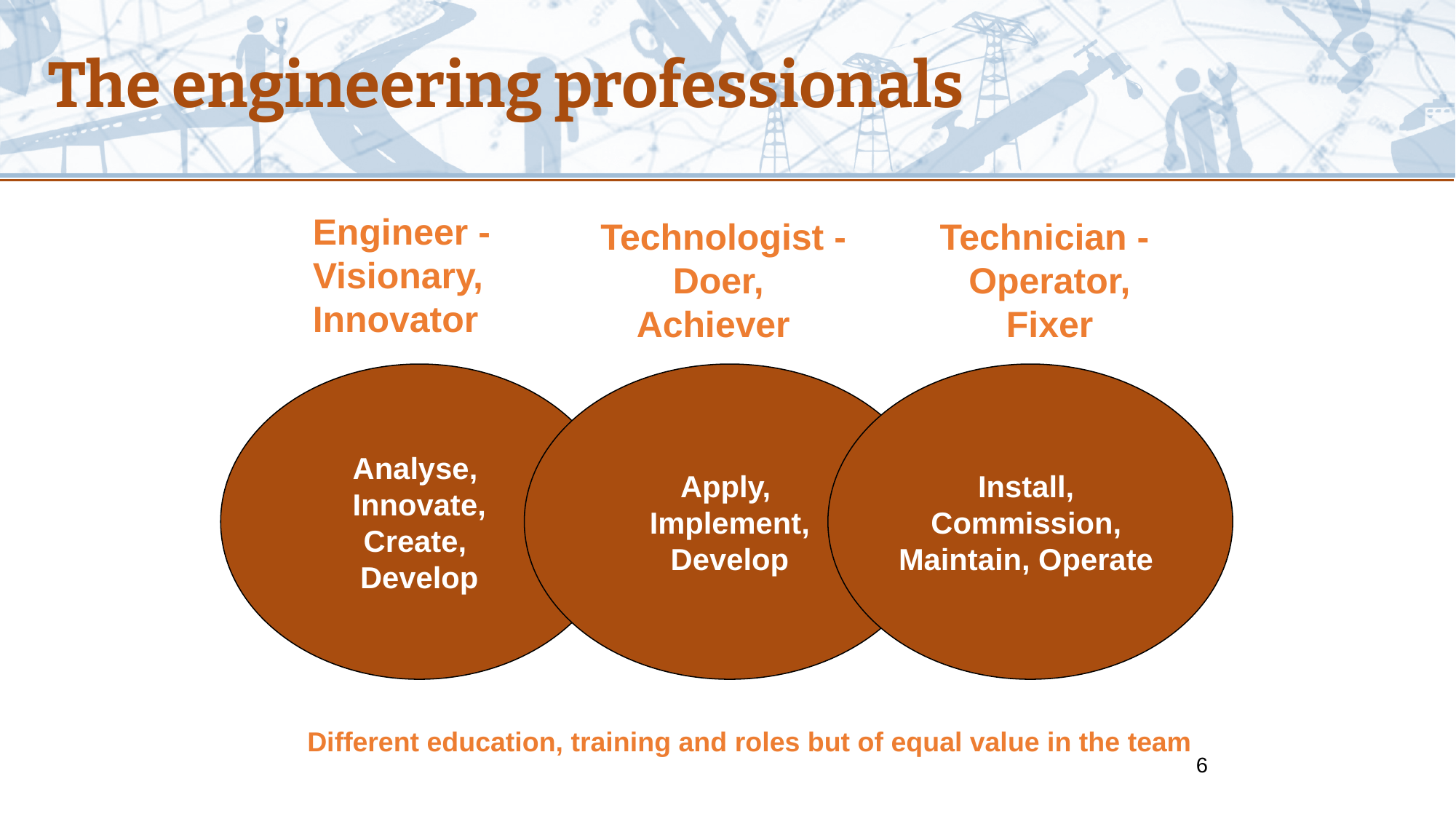

# The engineering professionals
Engineer -
Visionary,
Innovator
   Technologist -
 Doer,
Achiever
Technician -
Operator,
Fixer

Analyse,
Innovate,
Create,
Develop
Apply,
Implement,
Develop
Install,
Commission,
Maintain, Operate
Different education, training and roles but of equal value in the team
6